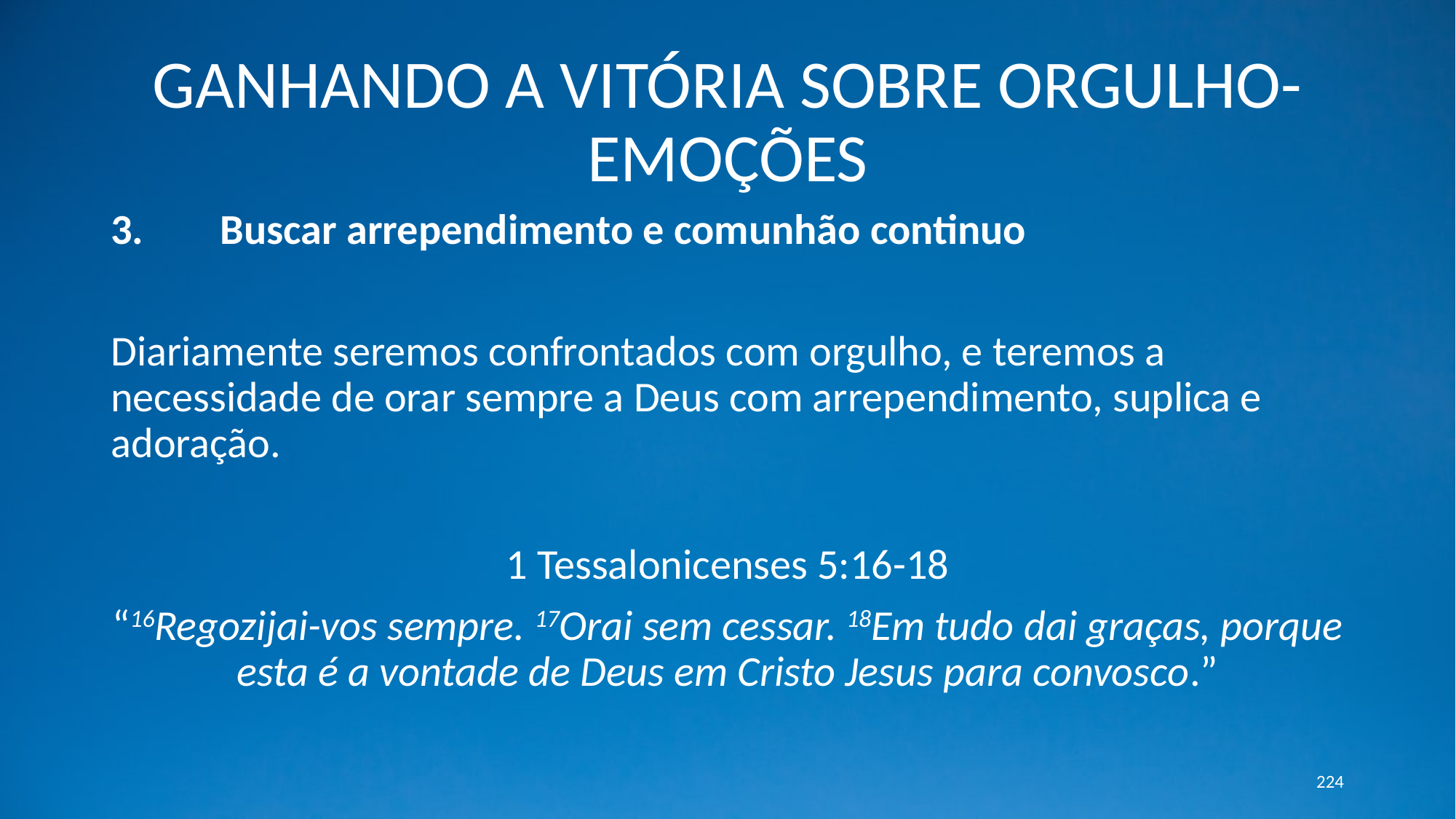

# GANHANDO A VITÓRIA SOBRE ORGULHO-EMOÇÕES
3.	Buscar arrependimento e comunhão continuo

Diariamente seremos confrontados com orgulho, e teremos a necessidade de orar sempre a Deus com arrependimento, suplica e adoração.

1 Tessalonicenses 5:16-18
“16Regozijai-vos sempre. 17Orai sem cessar. 18Em tudo dai graças, porque esta é a vontade de Deus em Cristo Jesus para convosco.”
224